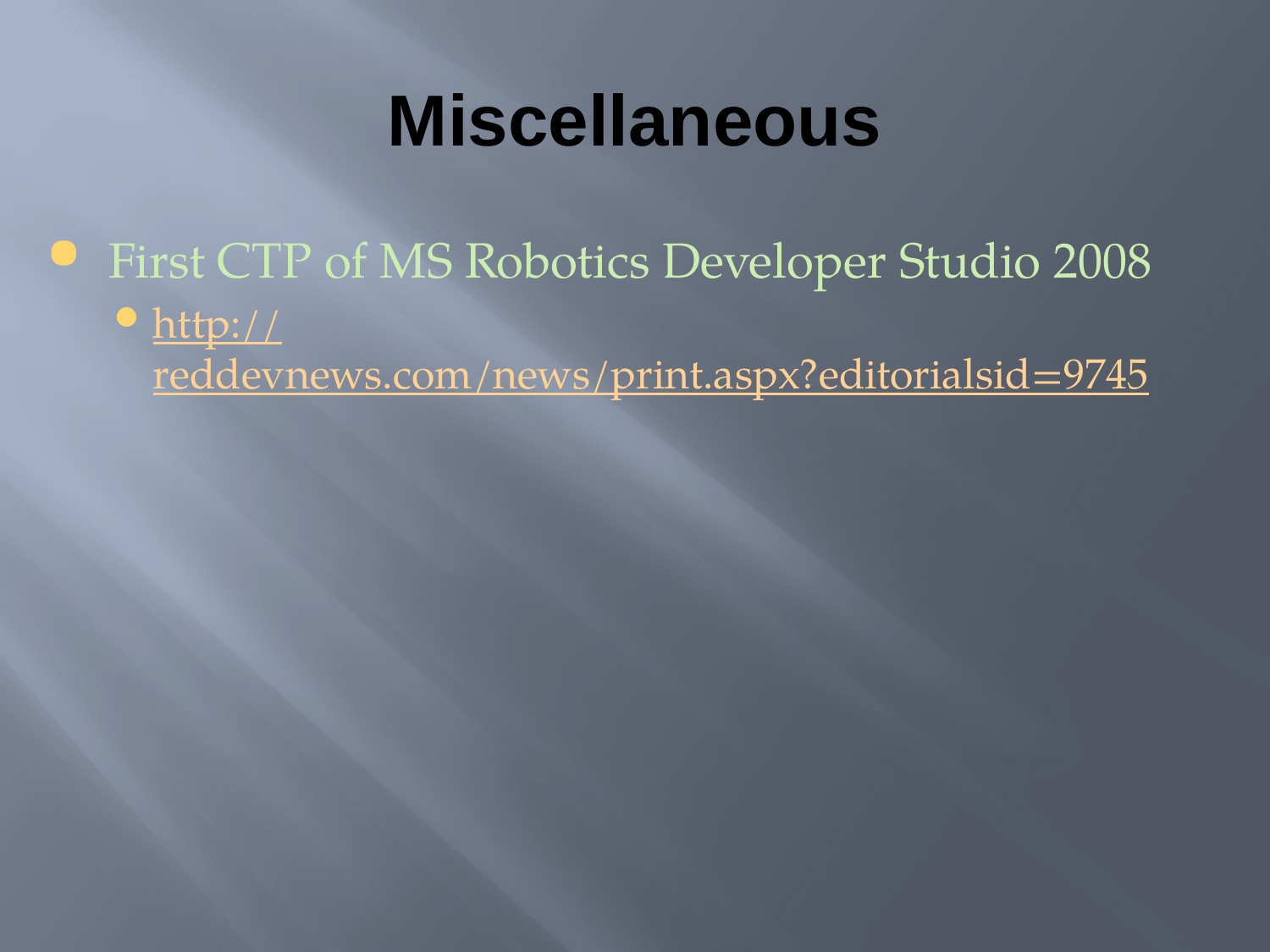

# Miscellaneous
First CTP of MS Robotics Developer Studio 2008
http://reddevnews.com/news/print.aspx?editorialsid=9745